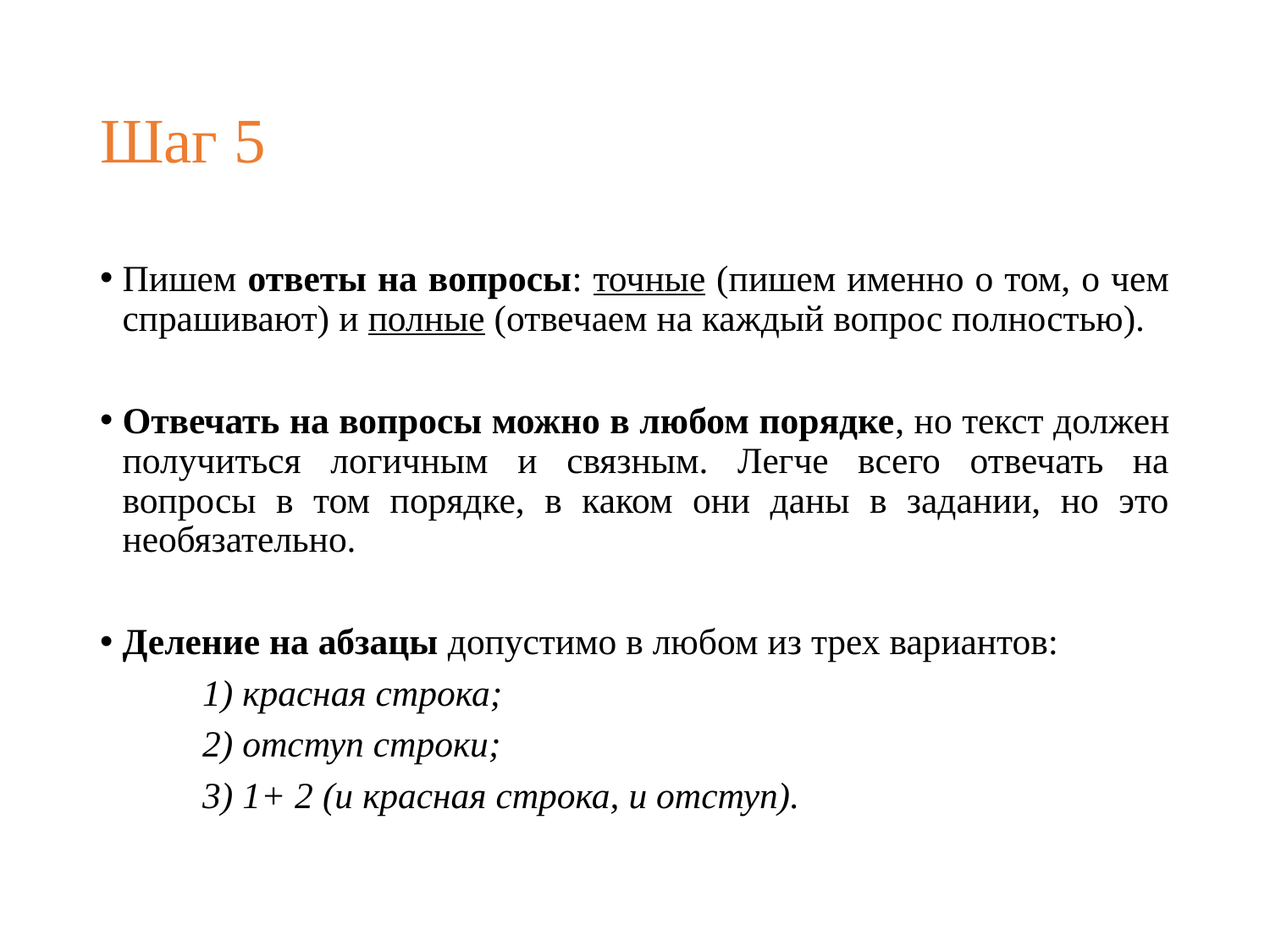

# Шаг 5
Пишем ответы на вопросы: точные (пишем именно о том, о чем спрашивают) и полные (отвечаем на каждый вопрос полностью).

Отвечать на вопросы можно в любом порядке, но текст должен получиться логичным и связным. Легче всего отвечать на вопросы в том порядке, в каком они даны в задании, но это необязательно.

Деление на абзацы допустимо в любом из трех вариантов:
           1) красная строка;
           2) отступ строки;
           3) 1+ 2 (и красная строка, и отступ).